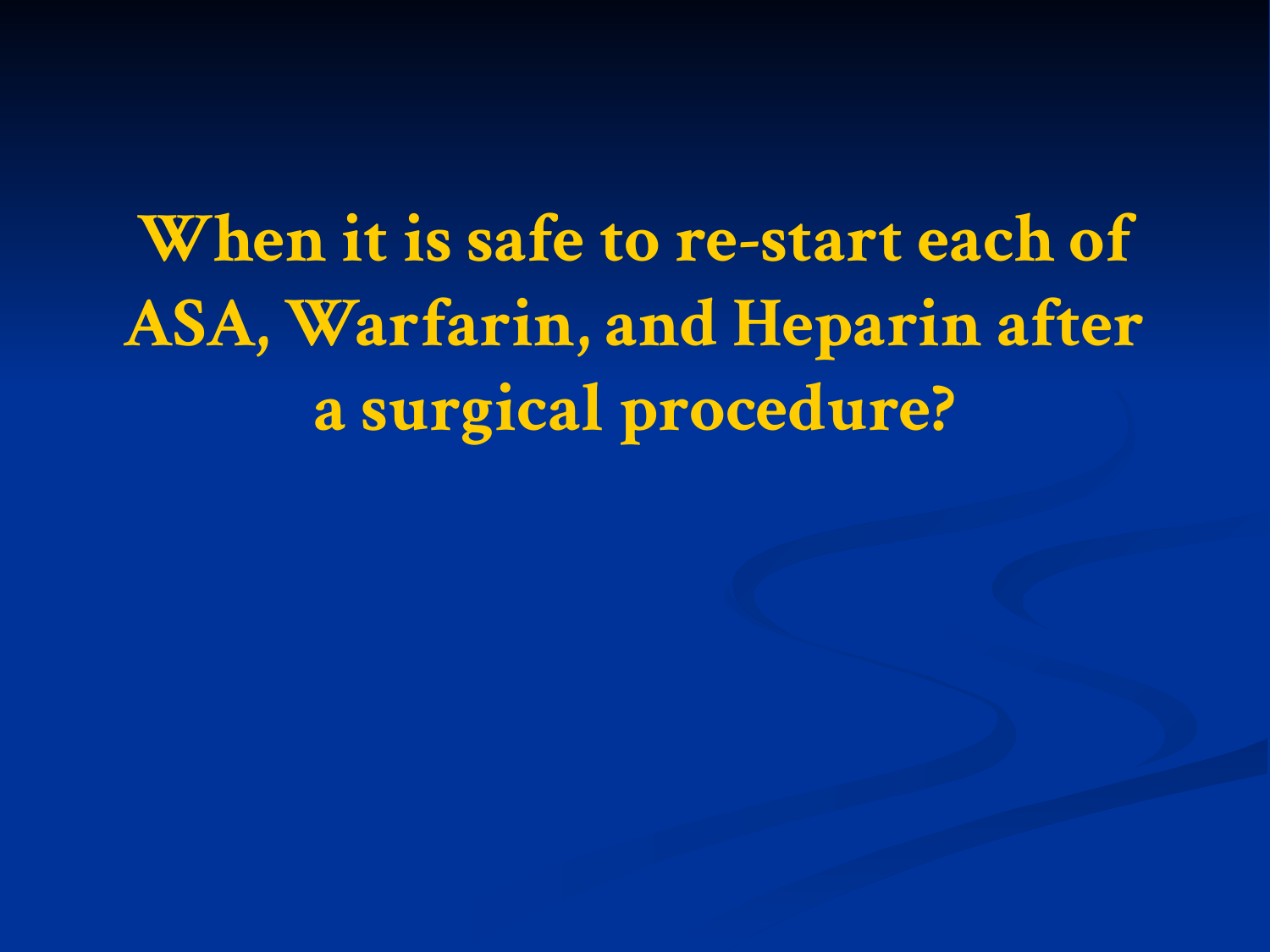

# When it is safe to re-start each of ASA, Warfarin, and Heparin after a surgical procedure?